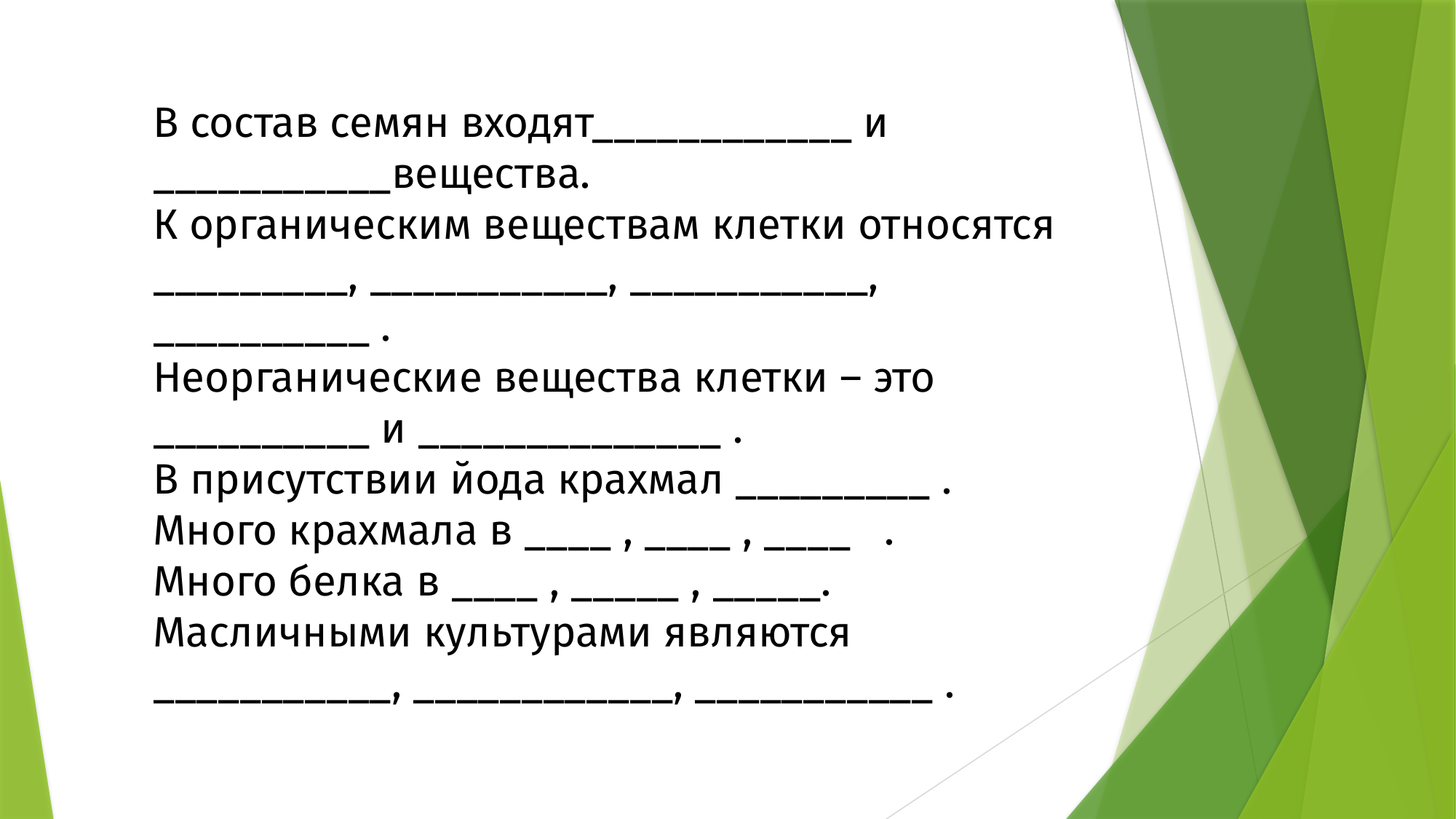

В состав семян входят____________ и ___________вещества.
К органическим веществам клетки относятся _________, ___________, ___________, __________ .
Неорганические вещества клетки – это __________ и ______________ .
В присутствии йода крахмал _________ .
Много крахмала в ____ , ____ , ____   .
Много белка в ____ , _____ , _____.
Масличными культурами являются ___________, ____________, ___________ .